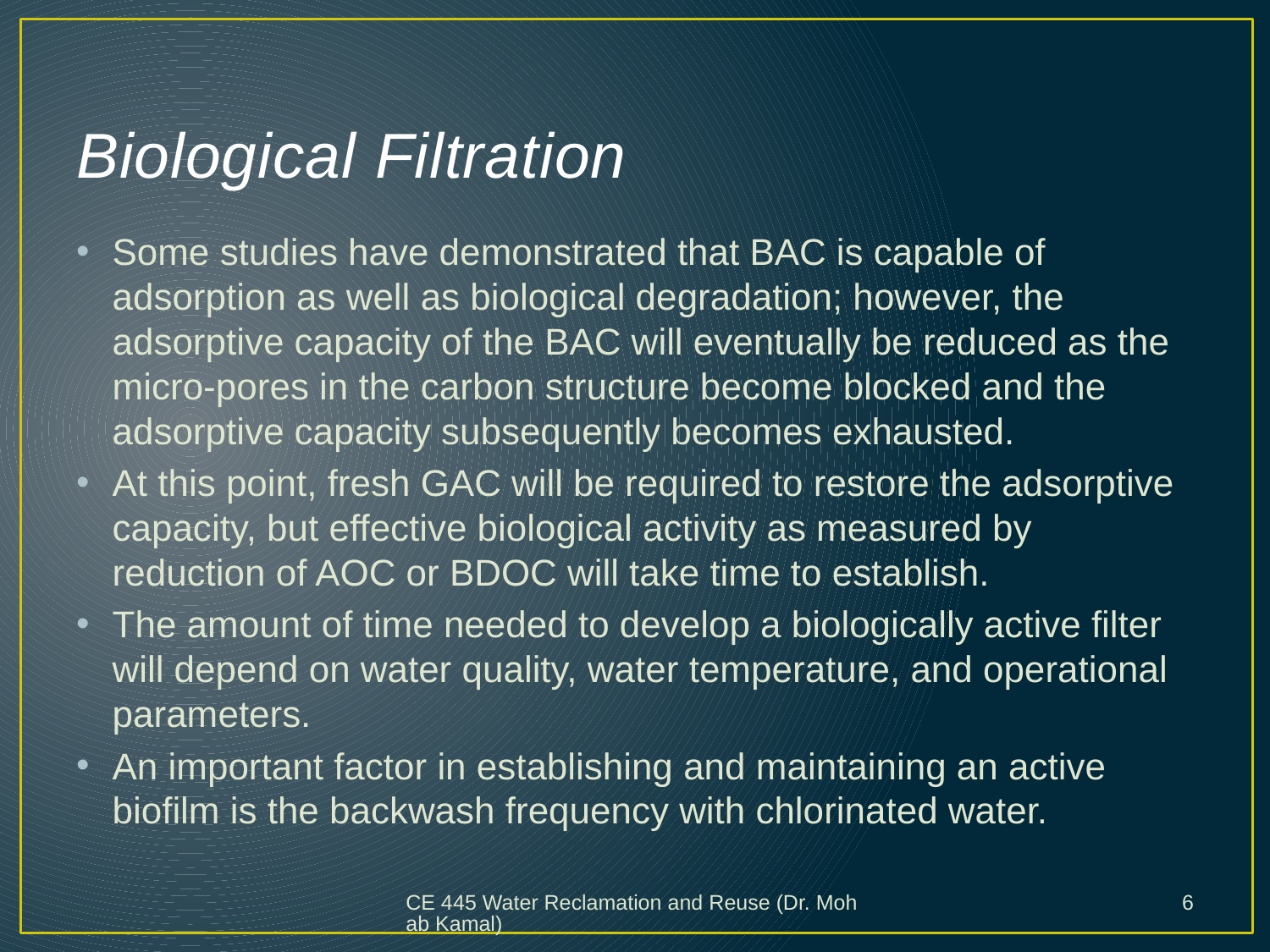

# Biological Filtration
Some studies have demonstrated that BAC is capable of adsorption as well as biological degradation; however, the adsorptive capacity of the BAC will eventually be reduced as the micro-pores in the carbon structure become blocked and the adsorptive capacity subsequently becomes exhausted.
At this point, fresh GAC will be required to restore the adsorptive capacity, but effective biological activity as measured by reduction of AOC or BDOC will take time to establish.
The amount of time needed to develop a biologically active filter will depend on water quality, water temperature, and operational parameters.
An important factor in establishing and maintaining an active biofilm is the backwash frequency with chlorinated water.
CE 445 Water Reclamation and Reuse (Dr. Mohab Kamal)
6